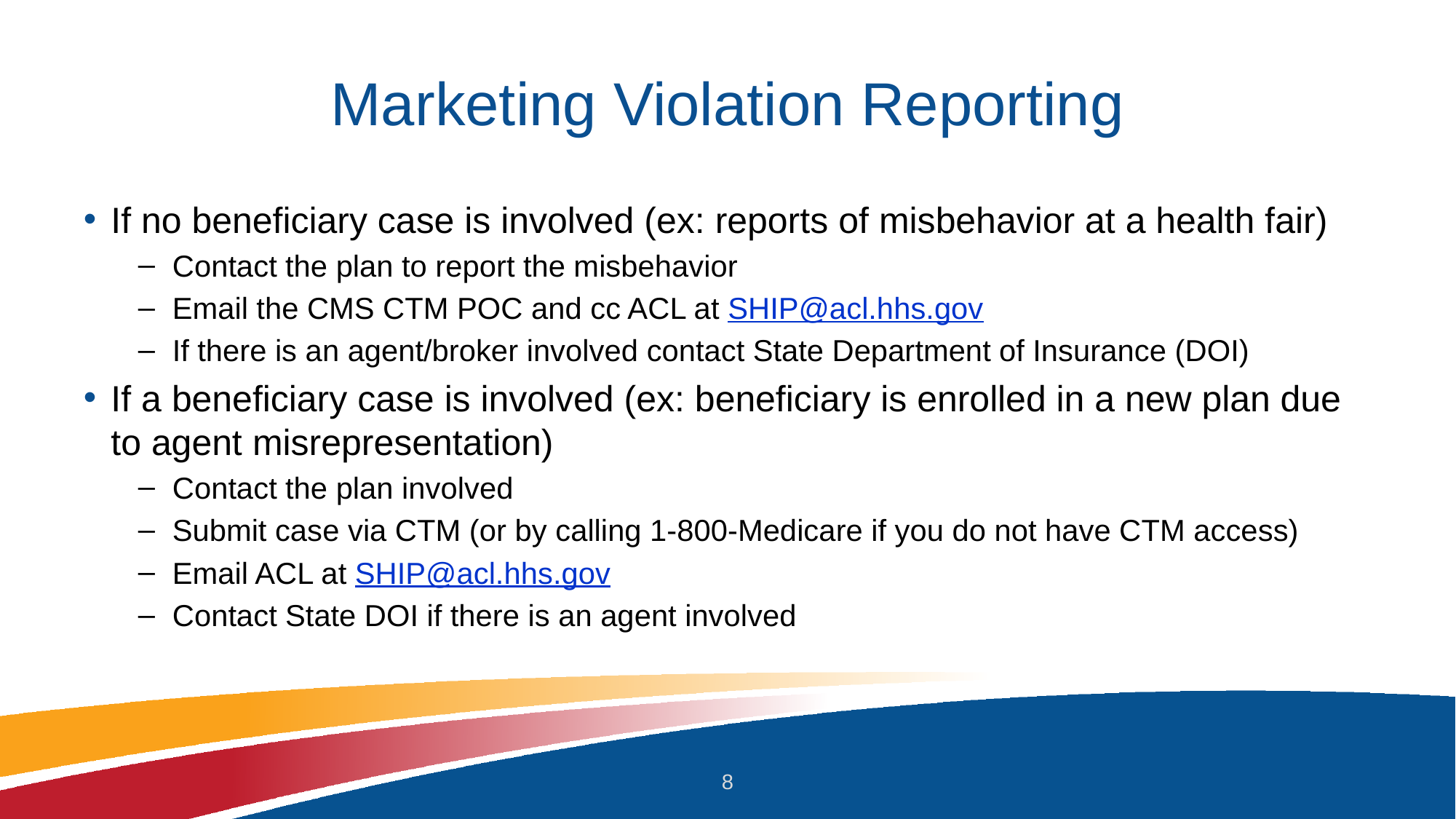

# Marketing Violation Reporting
If no beneficiary case is involved (ex: reports of misbehavior at a health fair)
Contact the plan to report the misbehavior
Email the CMS CTM POC and cc ACL at SHIP@acl.hhs.gov
If there is an agent/broker involved contact State Department of Insurance (DOI)
If a beneficiary case is involved (ex: beneficiary is enrolled in a new plan due to agent misrepresentation)
Contact the plan involved
Submit case via CTM (or by calling 1-800-Medicare if you do not have CTM access)
Email ACL at SHIP@acl.hhs.gov
Contact State DOI if there is an agent involved
8